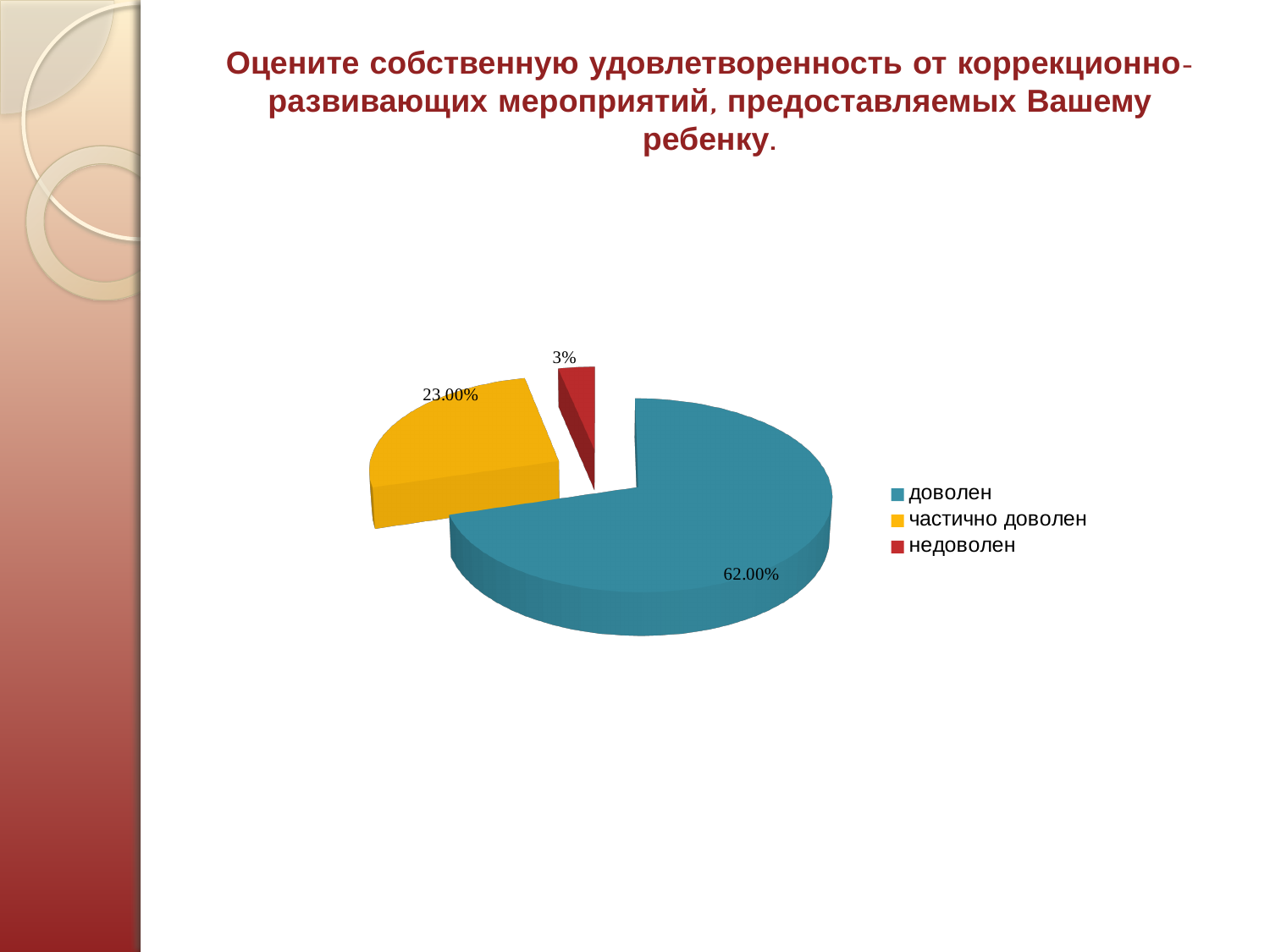

Оцените собственную удовлетворенность от коррекционно-развивающих мероприятий, предоставляемых Вашему ребенку.

[unsupported chart]

[unsupported chart]

[unsupported chart]

[unsupported chart]

[unsupported chart]

[unsupported chart]

[unsupported chart]